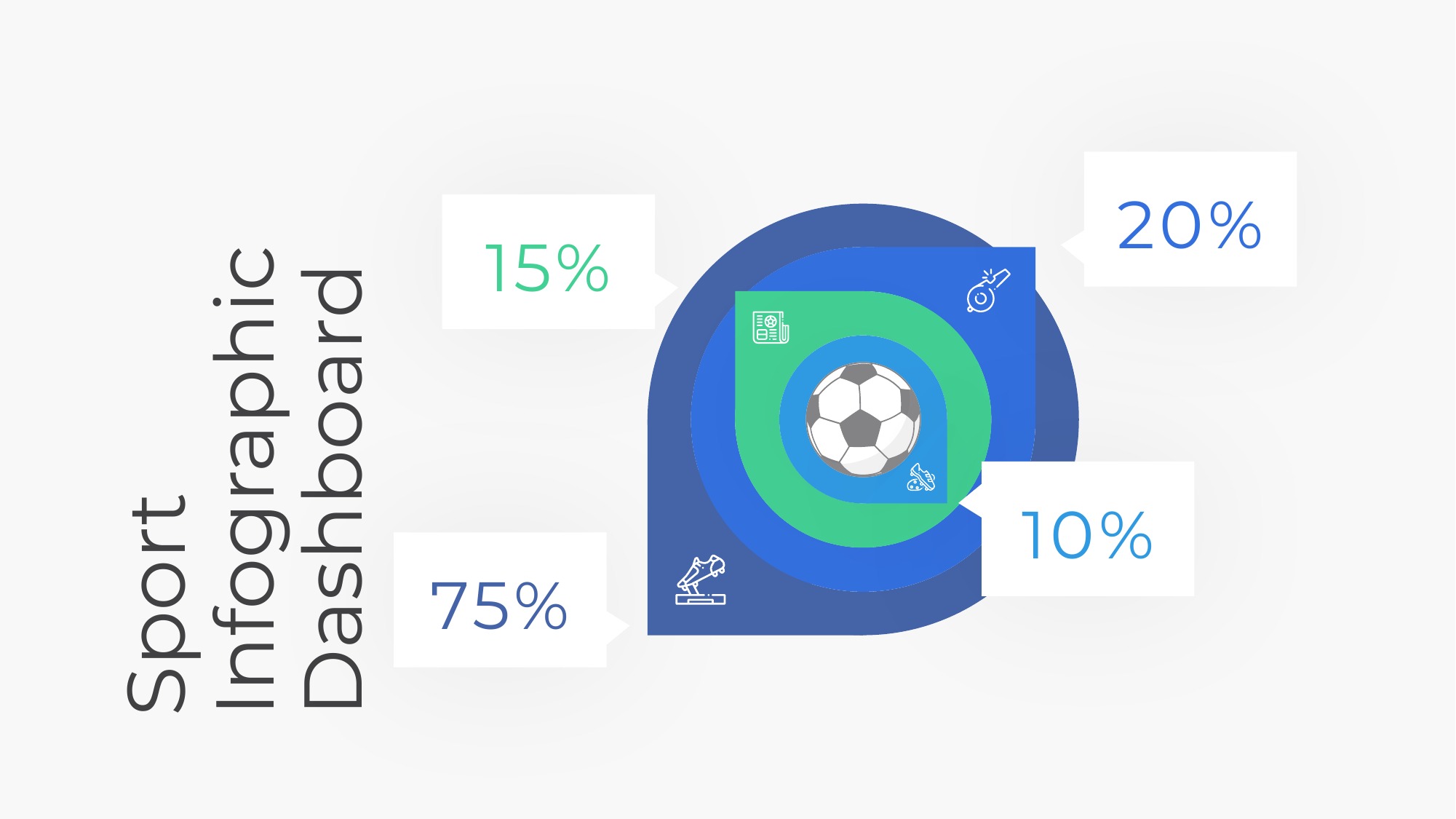

20%

15%

10%

75%

Sport Infographic Dashboard